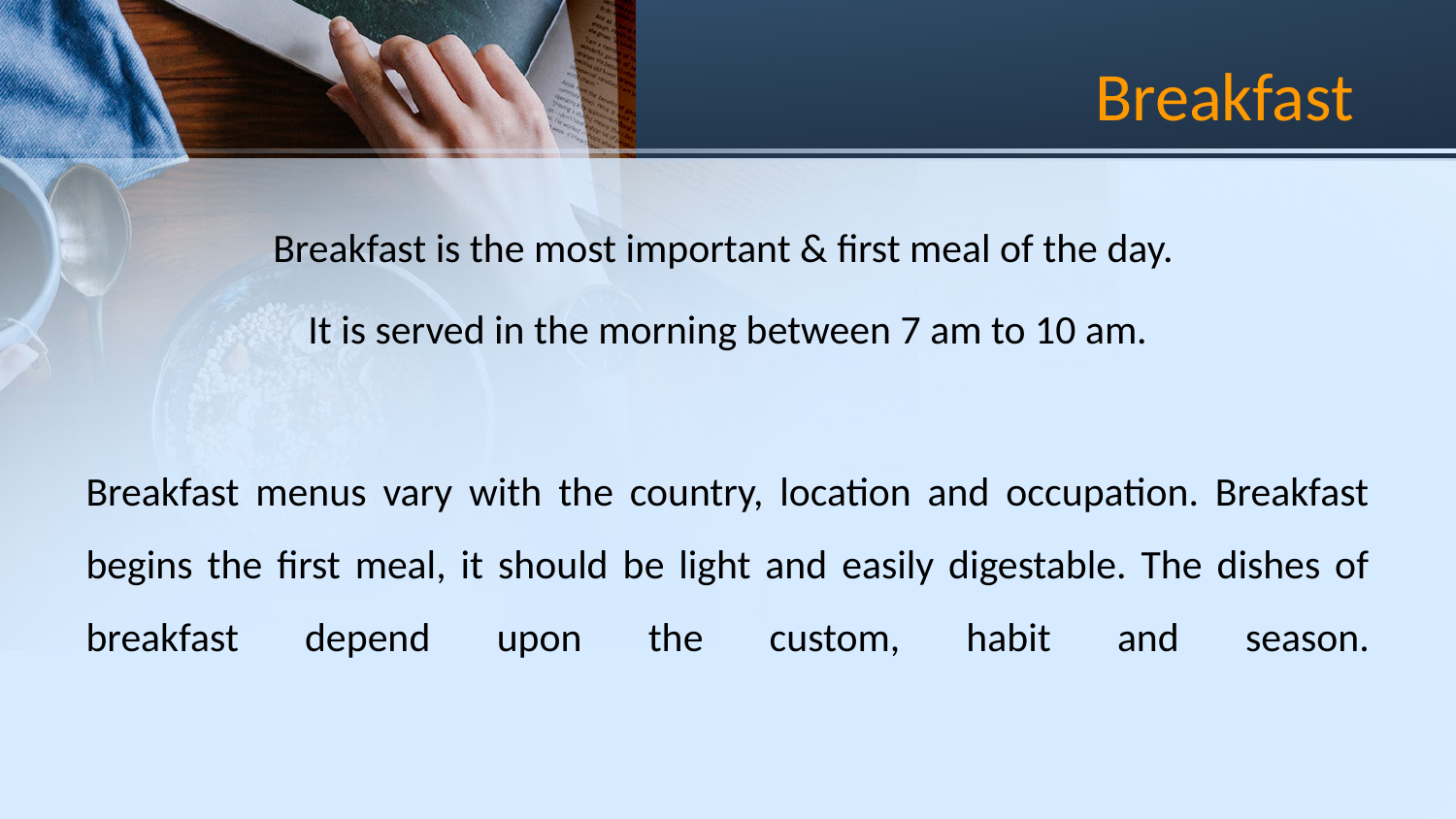

# Breakfast
Breakfast is the most important & first meal of the day.
It is served in the morning between 7 am to 10 am.

Breakfast menus vary with the country, location and occupation. Breakfast begins the first meal, it should be light and easily digestable. The dishes of breakfast depend upon the custom, habit and season.